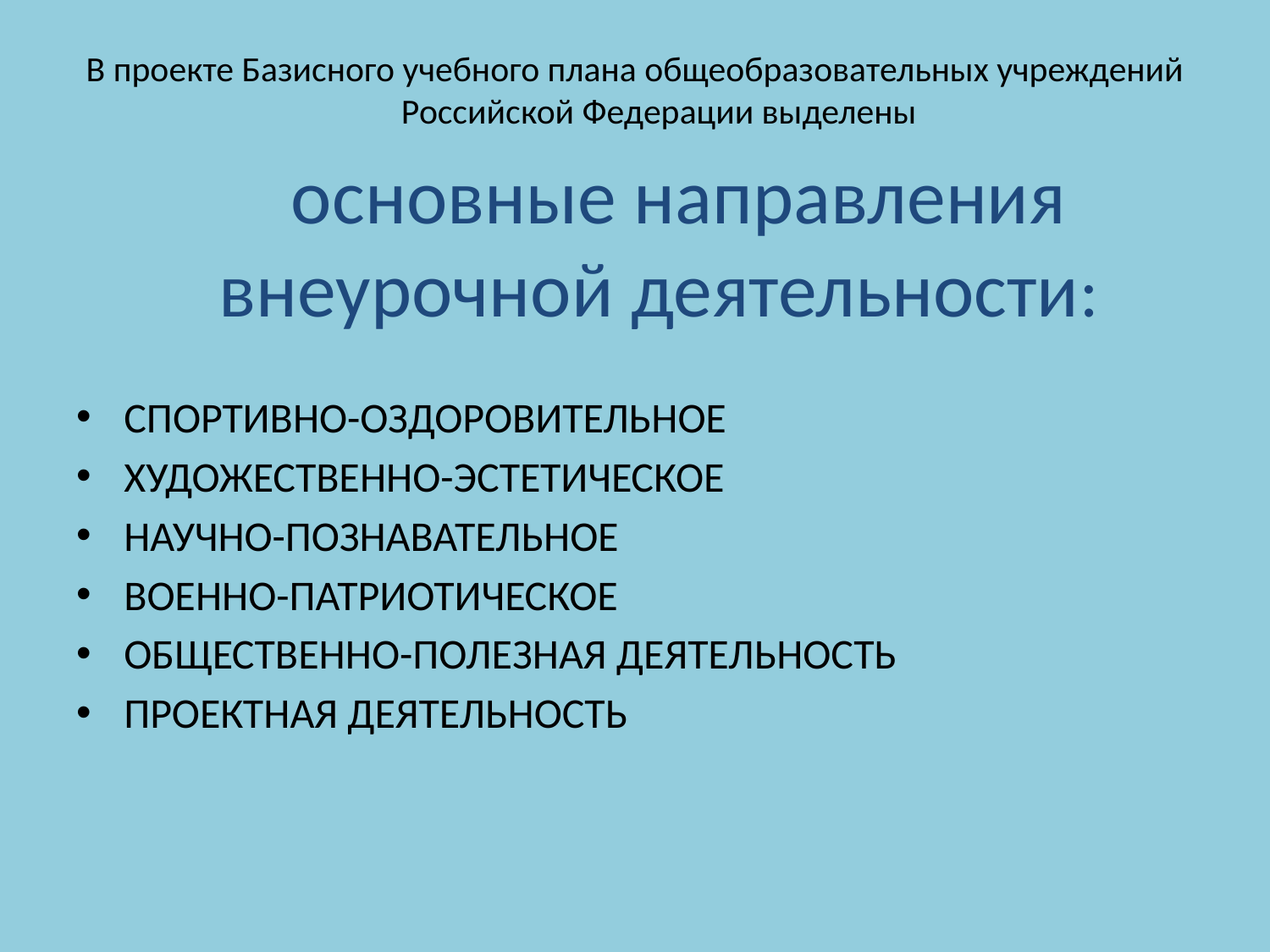

В проекте Базисного учебного плана общеобразовательных учреждений Российской Федерации выделены
     основные направления внеурочной деятельности:

СПОРТИВНО-ОЗДОРОВИТЕЛЬНОЕ
ХУДОЖЕСТВЕННО-ЭСТЕТИЧЕСКОЕ
НАУЧНО-ПОЗНАВАТЕЛЬНОЕ
ВОЕННО-ПАТРИОТИЧЕСКОЕ
ОБЩЕСТВЕННО-ПОЛЕЗНАЯ ДЕЯТЕЛЬНОСТЬ
ПРОЕКТНАЯ ДЕЯТЕЛЬНОСТЬ